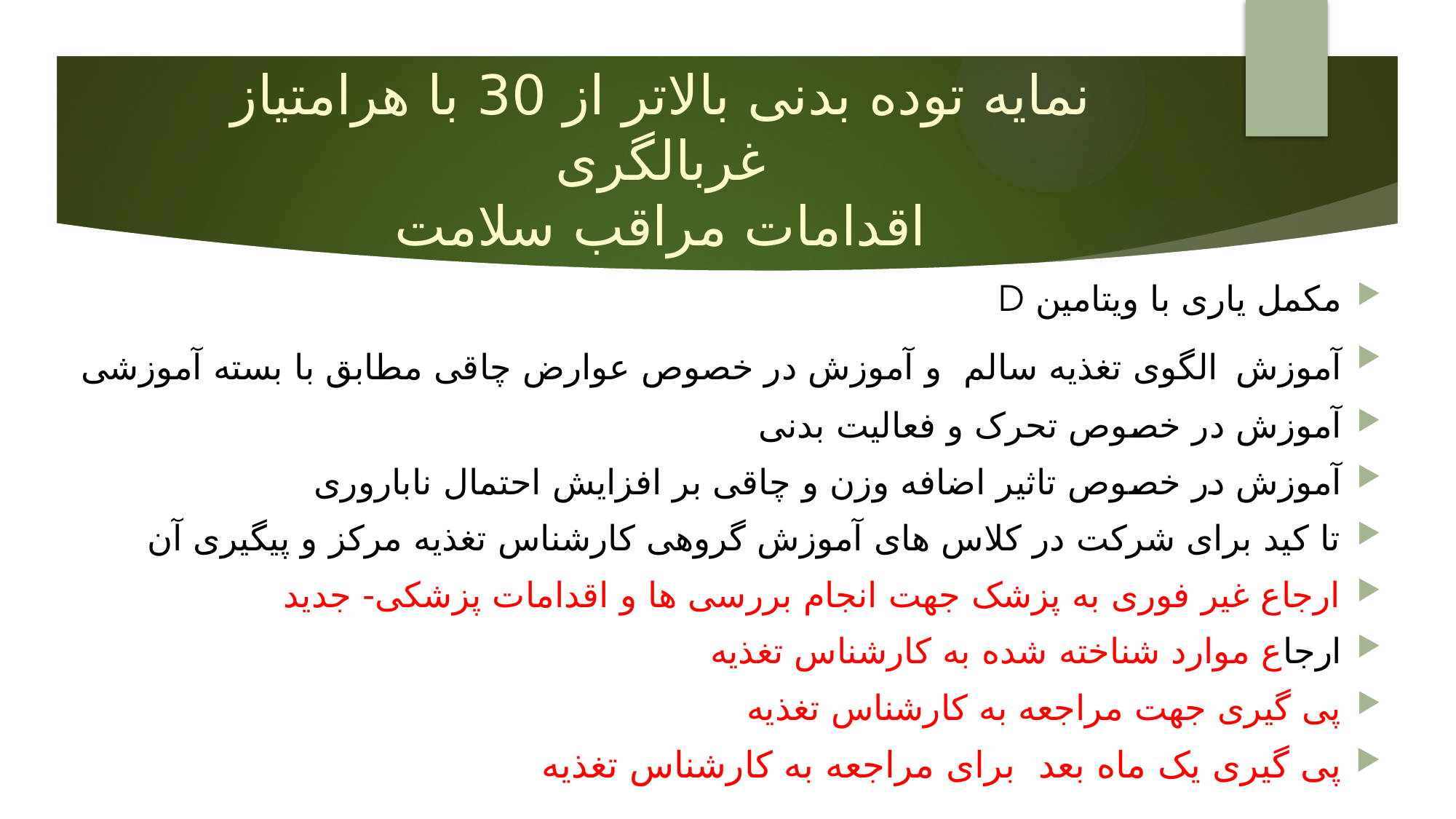

# نمایه توده بدنی بالاتر از 30 با هرامتیاز غربالگری اقدامات مراقب سلامت
مکمل یاری با ویتامین D
آموزش الگوی تغذیه سالم  و آموزش در خصوص عوارض چاقی مطابق با بسته آموزشی
آموزش در خصوص تحرک و فعالیت بدنی
آموزش در خصوص تاثیر اضافه وزن و چاقی بر افزایش احتمال ناباروری
تا کید برای شرکت در کلاس های آموزش گروهی کارشناس تغذیه مرکز و پیگیری آن
ارجاع غیر فوری به پزشک جهت انجام بررسی ها و اقدامات پزشکی- جدید
ارجاع موارد شناخته شده به کارشناس تغذیه
پی گیری جهت مراجعه به کارشناس تغذیه
پی گیری یک ماه بعد  برای مراجعه به کارشناس تغذیه